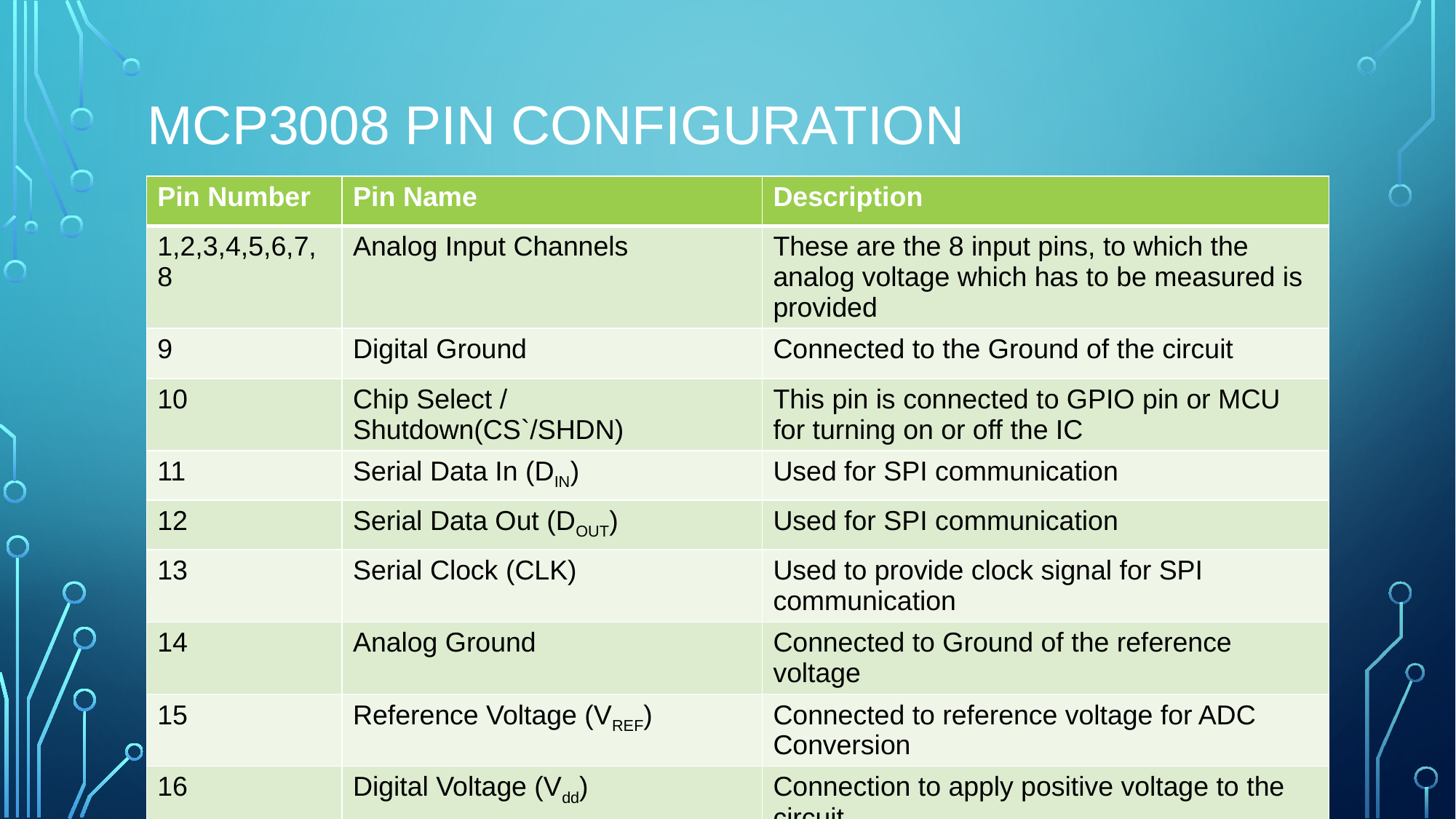

# MCP3008 Pin Configuration
| Pin Number | Pin Name | Description |
| --- | --- | --- |
| 1,2,3,4,5,6,7,8 | Analog Input Channels | These are the 8 input pins, to which the analog voltage which has to be measured is provided |
| 9 | Digital Ground | Connected to the Ground of the circuit |
| 10 | Chip Select / Shutdown(CS`/SHDN) | This pin is connected to GPIO pin or MCU for turning on or off the IC |
| 11 | Serial Data In (DIN) | Used for SPI communication |
| 12 | Serial Data Out (DOUT) | Used for SPI communication |
| 13 | Serial Clock (CLK) | Used to provide clock signal for SPI communication |
| 14 | Analog Ground | Connected to Ground of the reference voltage |
| 15 | Reference Voltage (VREF) | Connected to reference voltage for ADC Conversion |
| 16 | Digital Voltage (Vdd) | Connection to apply positive voltage to the circuit |